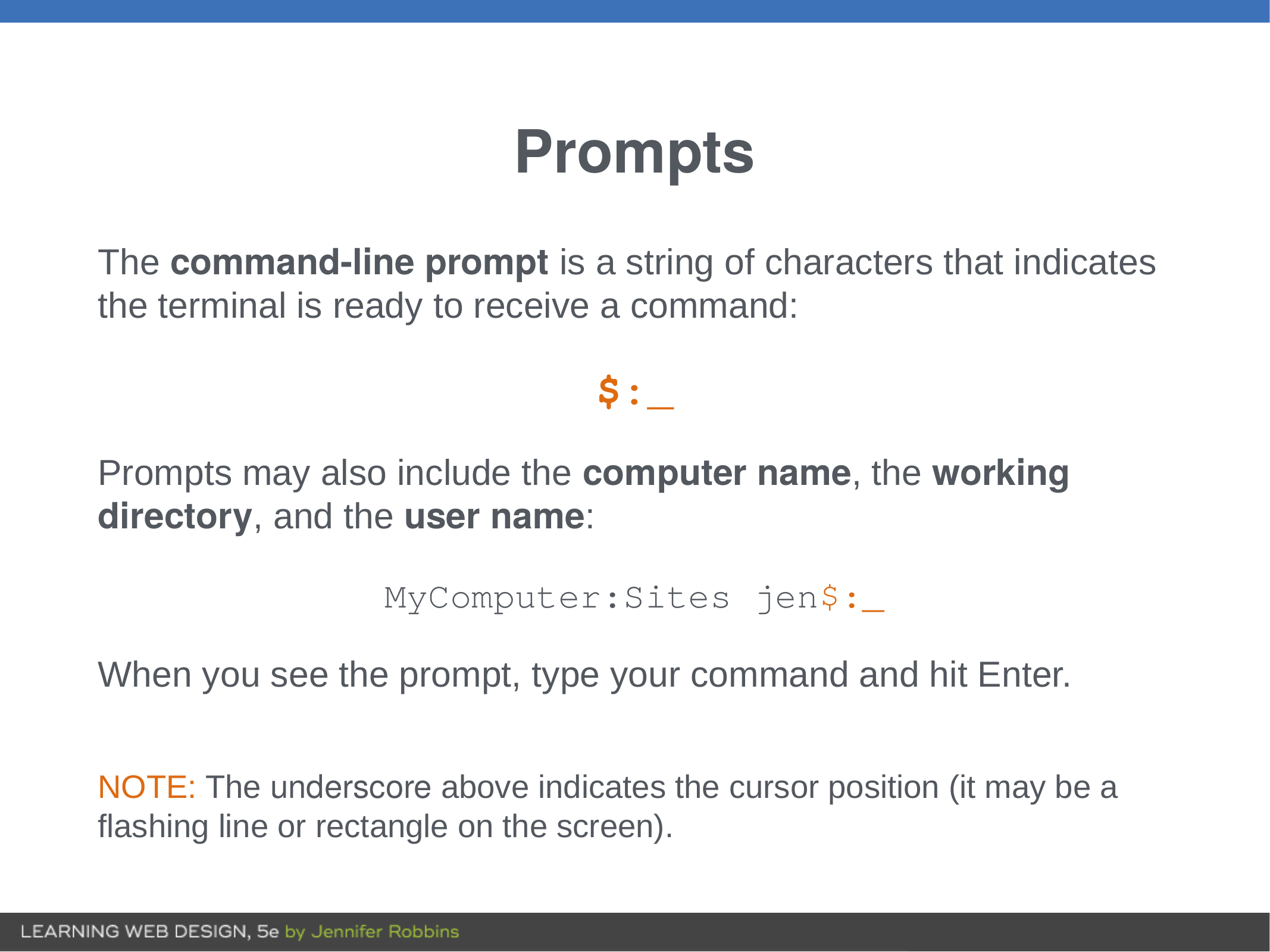

# Prompts
The command-line prompt is a string of characters that indicates the terminal is ready to receive a command:
$:_
Prompts may also include the computer name, the working directory, and the user name:
MyComputer:Sites jen$:_
When you see the prompt, type your command and hit Enter.
NOTE: The underscore above indicates the cursor position (it may be a flashing line or rectangle on the screen).